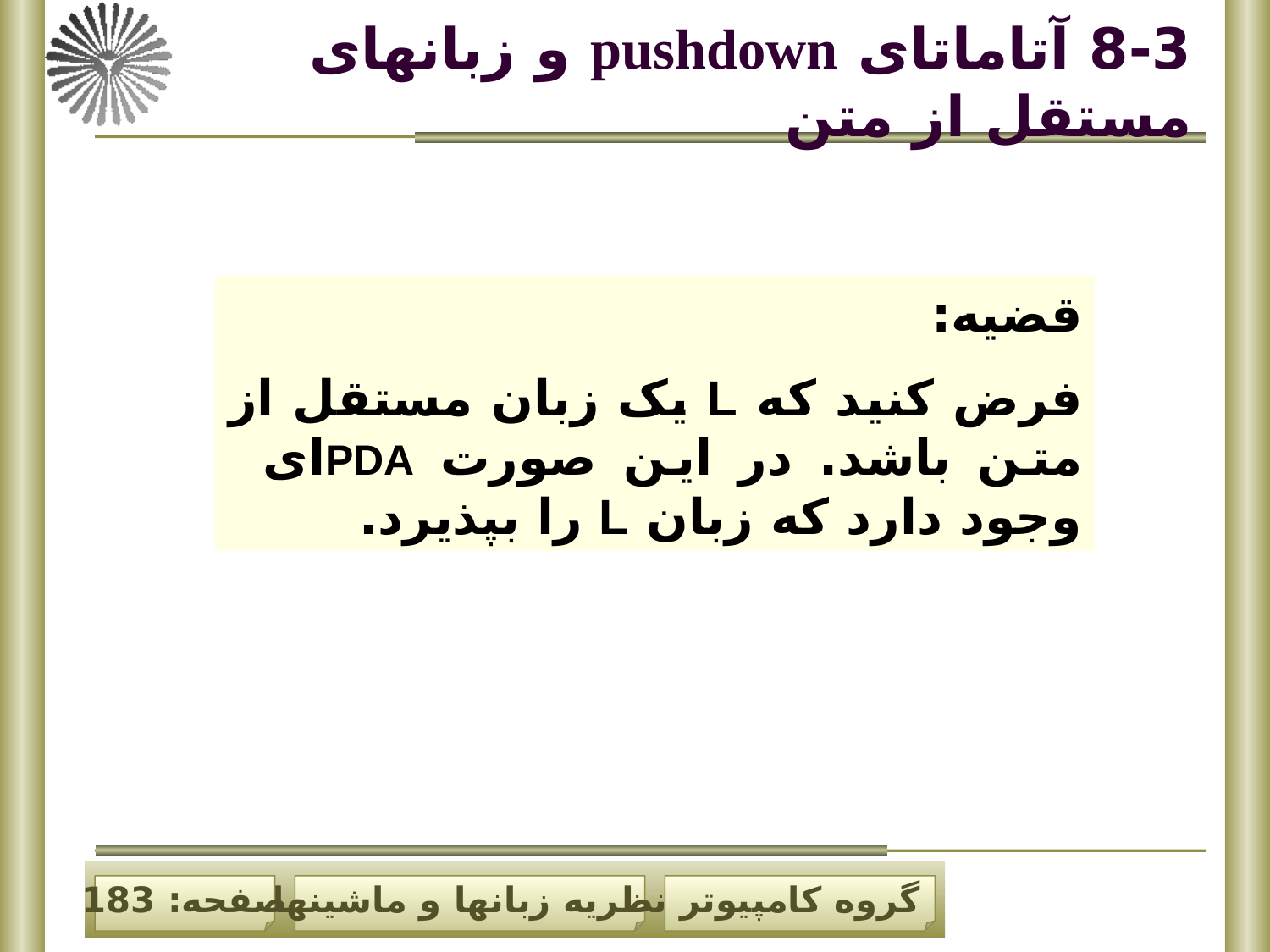

# 8-3 آتاماتای pushdown و زبانهای مستقل از متن
قضیه:
فرض کنید که L یک زبان مستقل از متن باشد. در این صورت PDAای  وجود دارد که زبان L را بپذیرد.